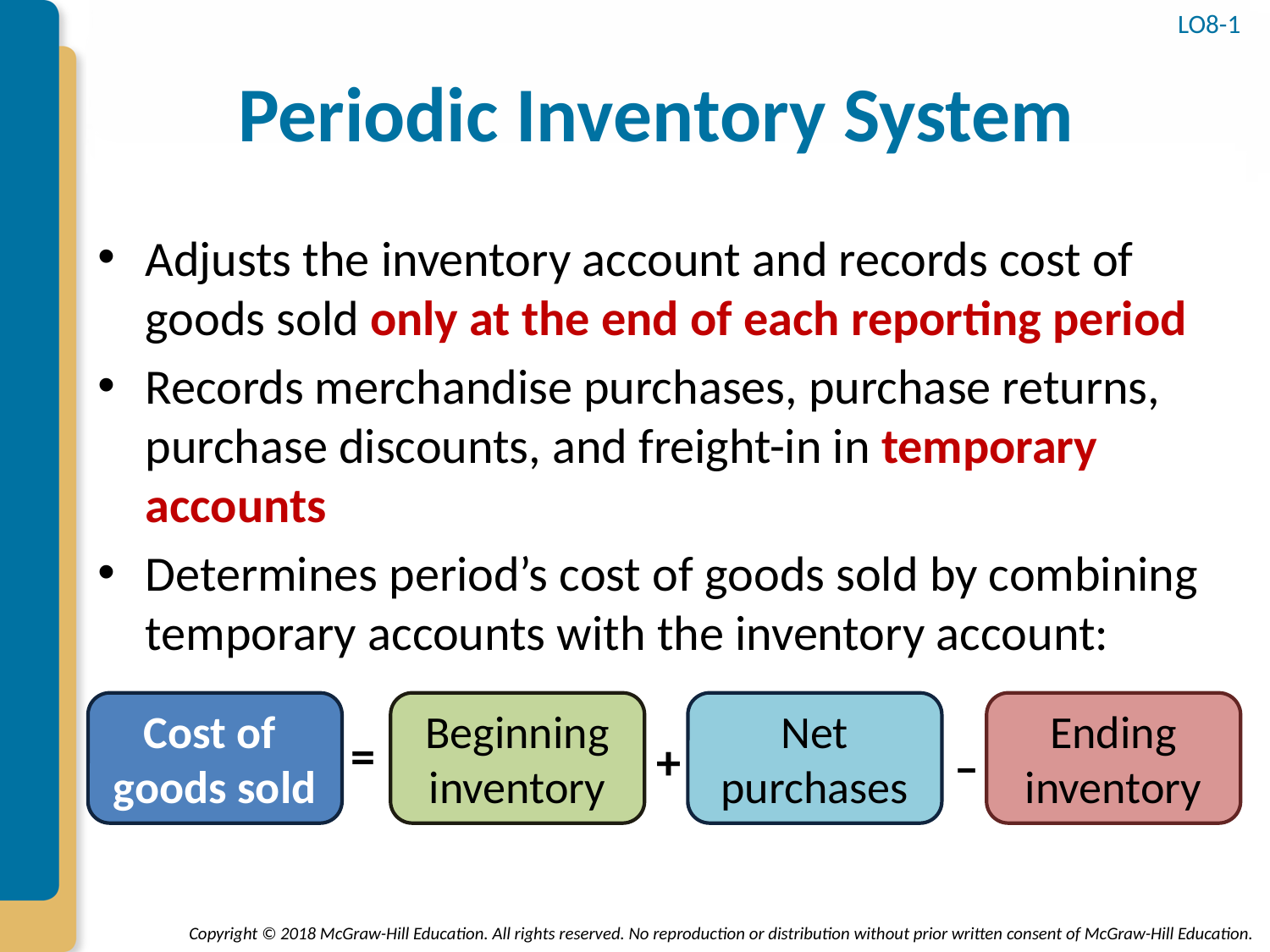

LO8-1
# Periodic Inventory System
Adjusts the inventory account and records cost of goods sold only at the end of each reporting period
Records merchandise purchases, purchase returns, purchase discounts, and freight-in in temporary accounts
Determines period’s cost of goods sold by combining temporary accounts with the inventory account:
Cost of  goods sold
Beginning inventory
Net purchases
Ending inventory
=
+
–